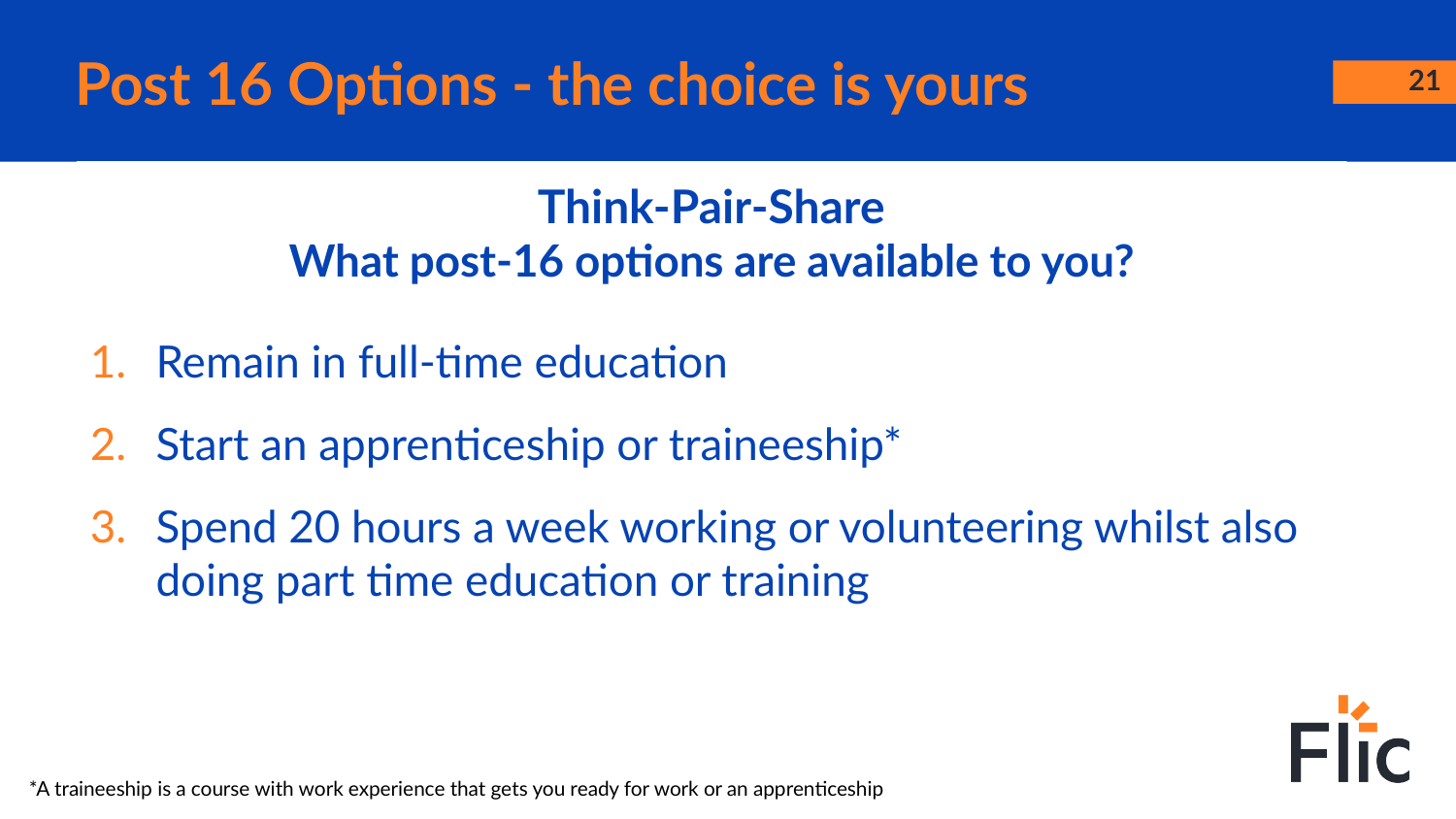

# Post 16 Options - the choice is yours

21
Think-Pair-Share
What post-16 options are available to you?
Remain in full-time education

Start an apprenticeship or traineeship*

Spend 20 hours a week working or volunteering whilst also doing part time education or training
*A traineeship is a course with work experience that gets you ready for work or an apprenticeship